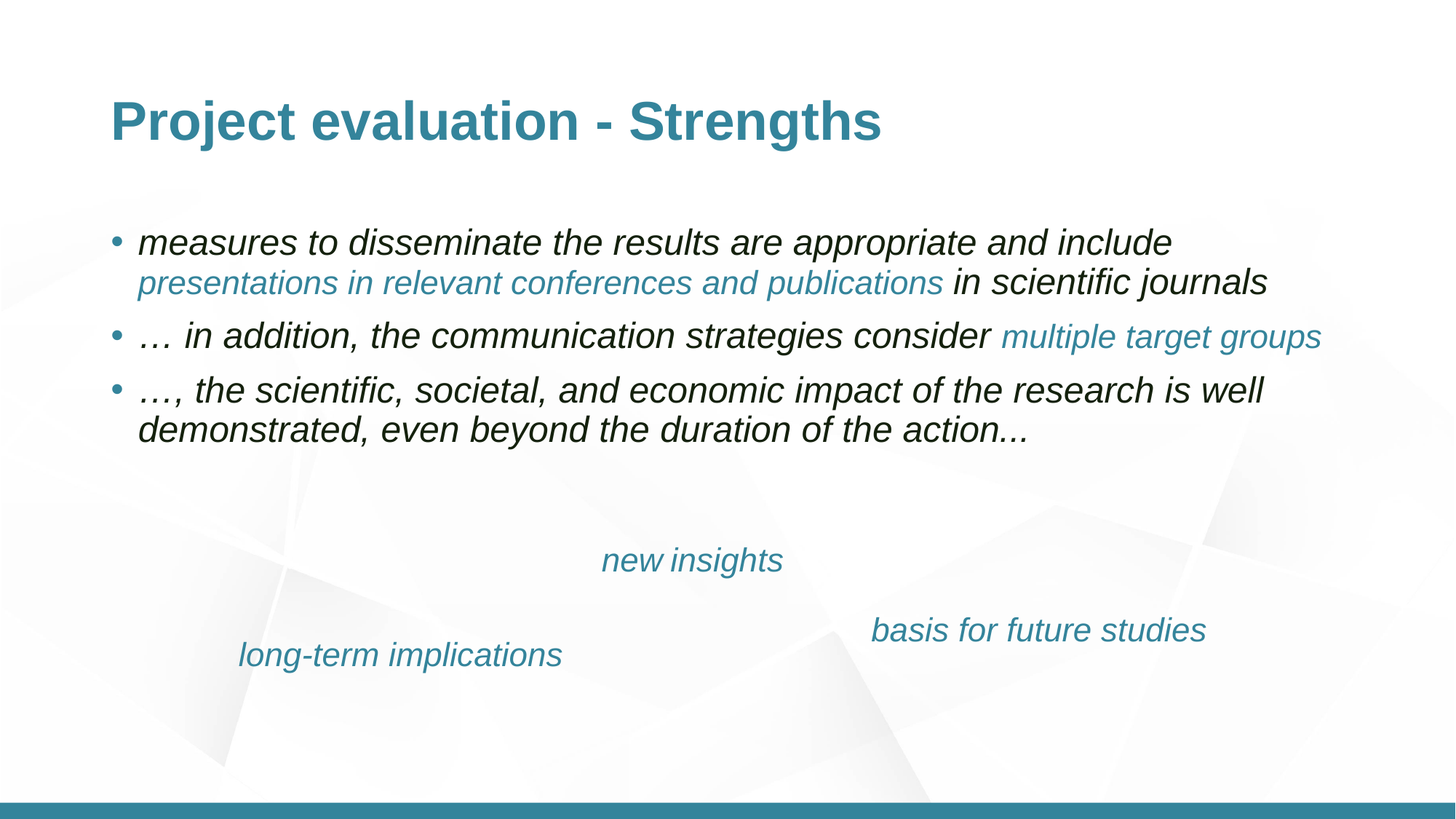

# Project evaluation - Strengths
measures to disseminate the results are appropriate and include presentations in relevant conferences and publications in scientific journals
… in addition, the communication strategies consider multiple target groups
…, the scientific, societal, and economic impact of the research is well demonstrated, even beyond the duration of the action...
new insights
basis for future studies
long-term implications